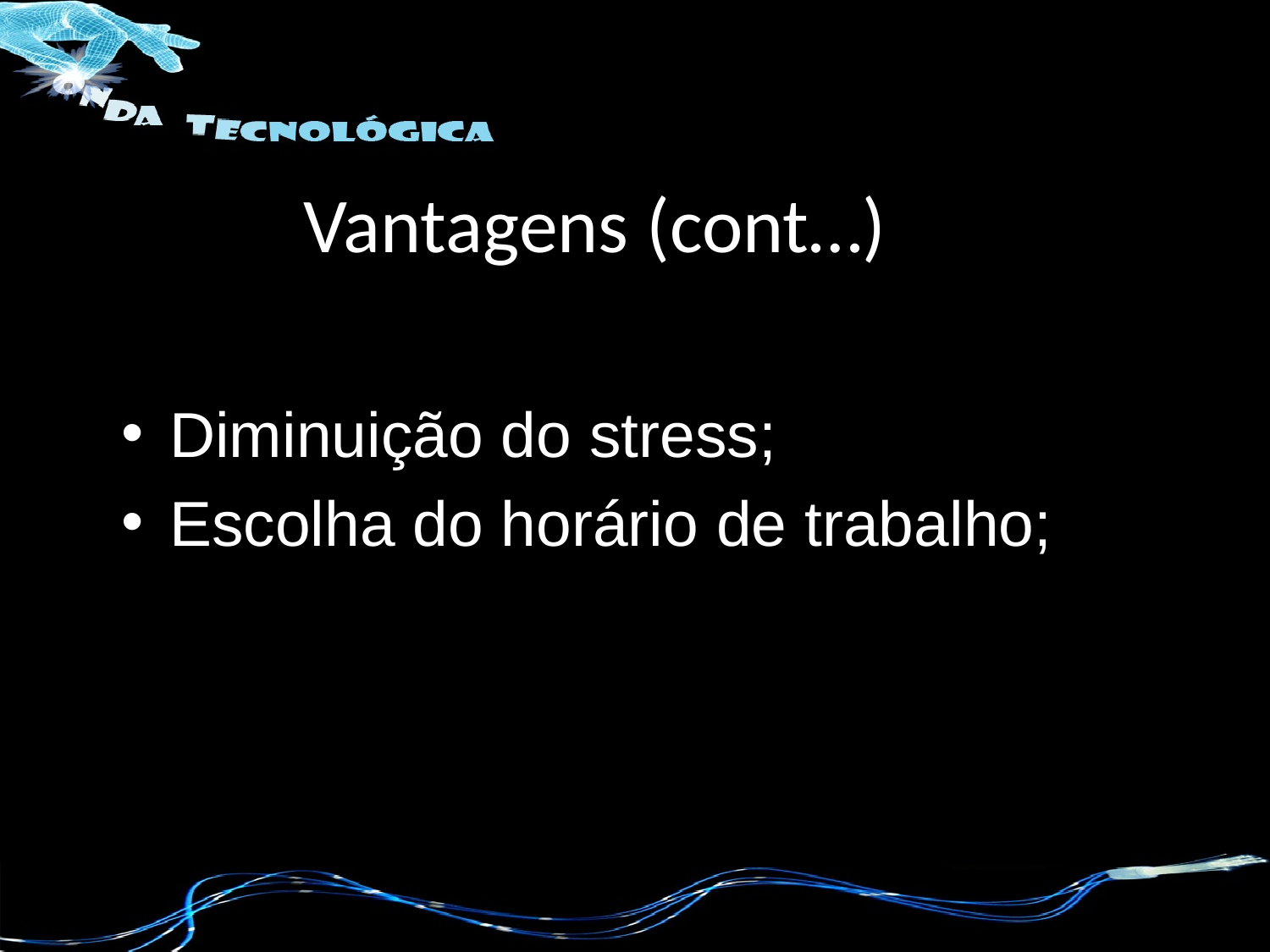

Vantagens (cont…)

Diminuição do stress;
Escolha do horário de trabalho;